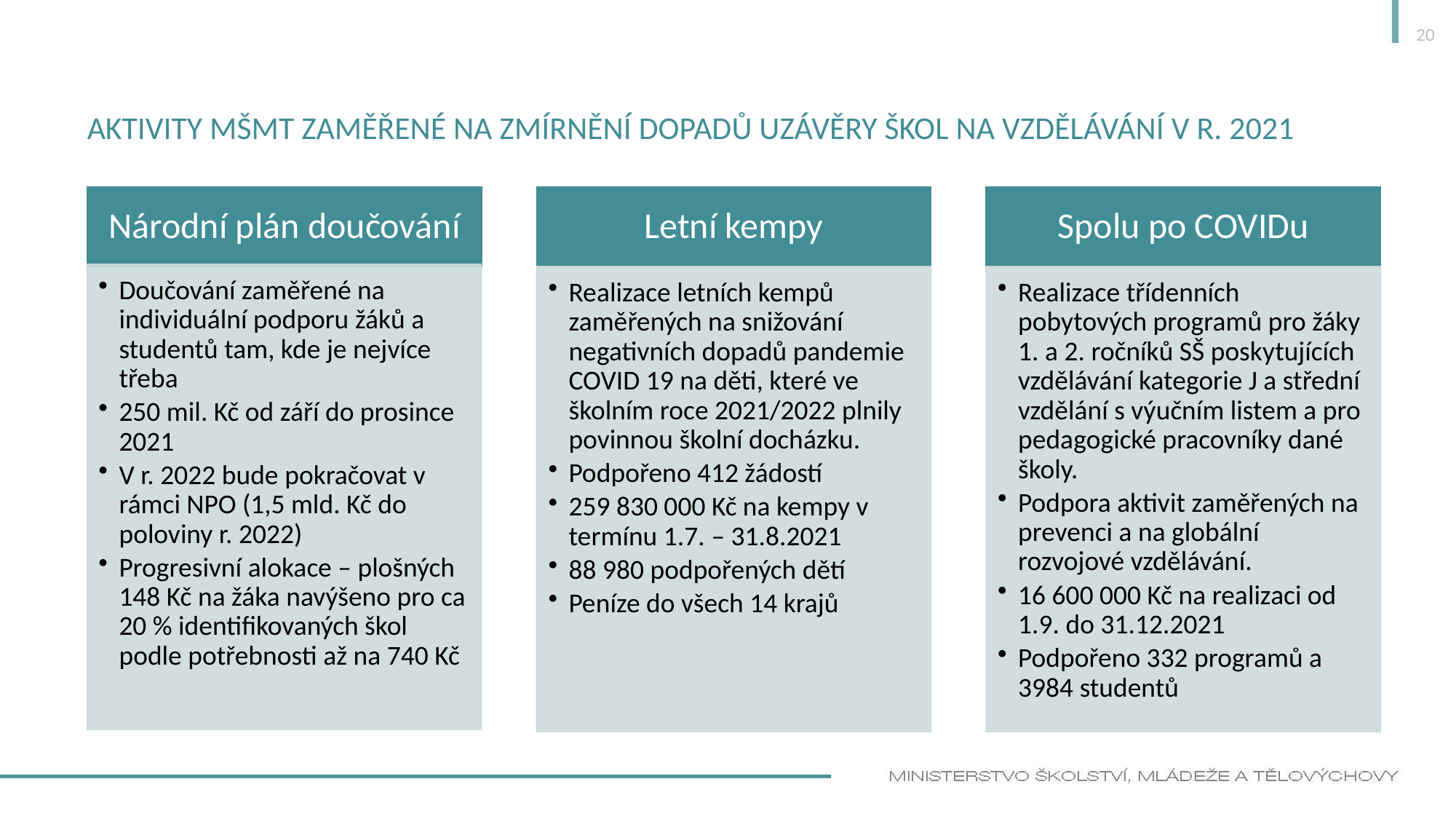

20
# Aktivity mšmt zaměřené na zmírnění dopadů uzávěry škol na vzdělávání v r. 2021
Národní plán doučování
Doučování zaměřené na individuální podporu žáků a studentů tam, kde je nejvíce třeba
250 mil. Kč od září do prosince 2021
V r. 2022 bude pokračovat v rámci NPO (1,5 mld. Kč do poloviny r. 2022)
Progresivní alokace – plošných 148 Kč na žáka navýšeno pro ca 20 % identifikovaných škol podle potřebnosti až na 740 Kč
Letní kempy
Realizace letních kempů zaměřených na snižování negativních dopadů pandemie COVID 19 na děti, které ve školním roce 2021/2022 plnily povinnou školní docházku.
Podpořeno 412 žádostí
259 830 000 Kč na kempy v termínu 1.7. – 31.8.2021
88 980 podpořených dětí
Peníze do všech 14 krajů

Spolu po COVIDu
Realizace třídenních pobytových programů pro žáky 1. a 2. ročníků SŠ poskytujících vzdělávání kategorie J a střední vzdělání s výučním listem a pro pedagogické pracovníky dané školy.
Podpora aktivit zaměřených na prevenci a na globální rozvojové vzdělávání.
16 600 000 Kč na realizaci od 1.9. do 31.12.2021
Podpořeno 332 programů a 3984 studentů